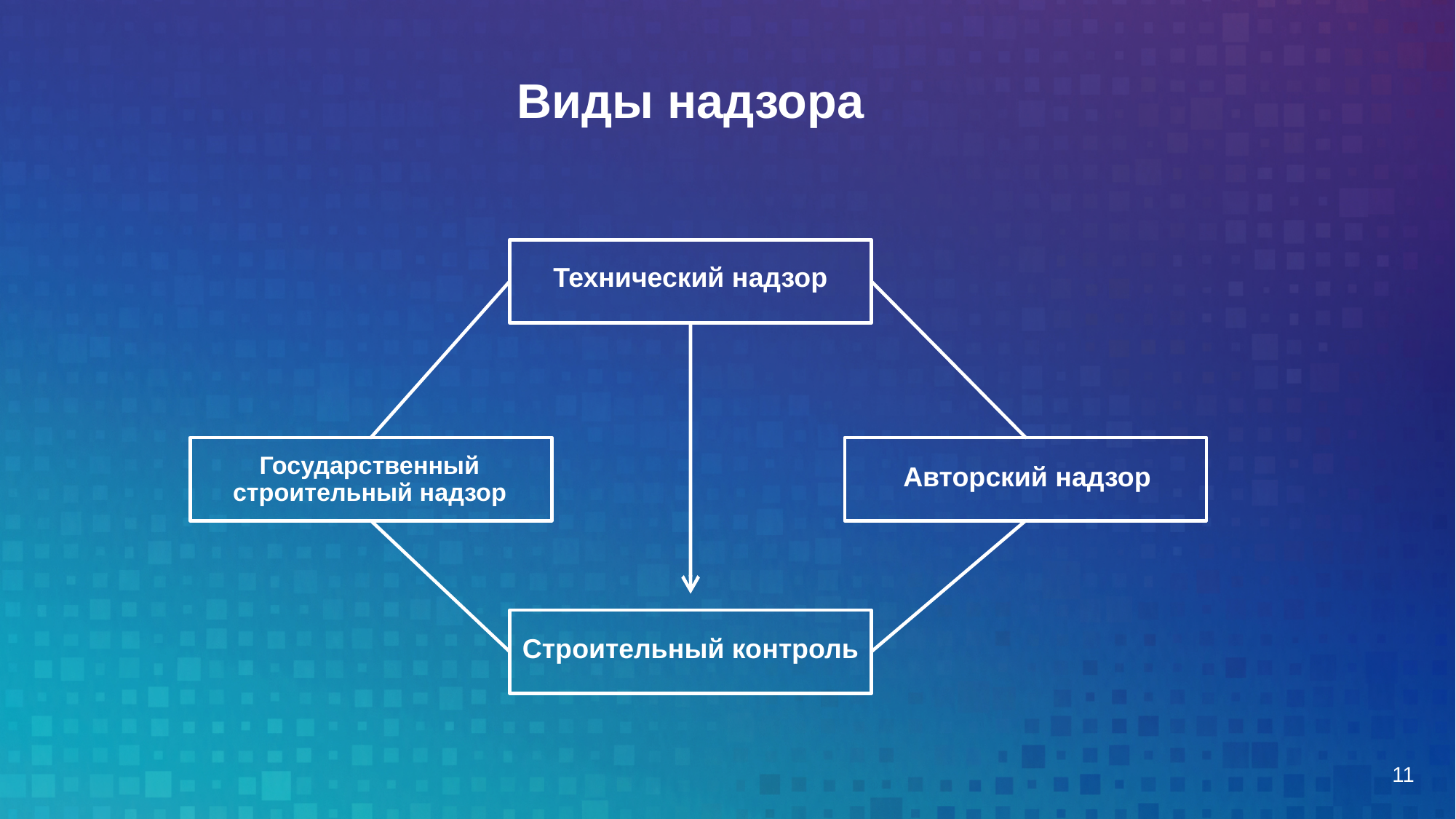

Виды надзора

Технический надзор

Государственный строительный надзор
Авторский надзор

Строительный контроль
11